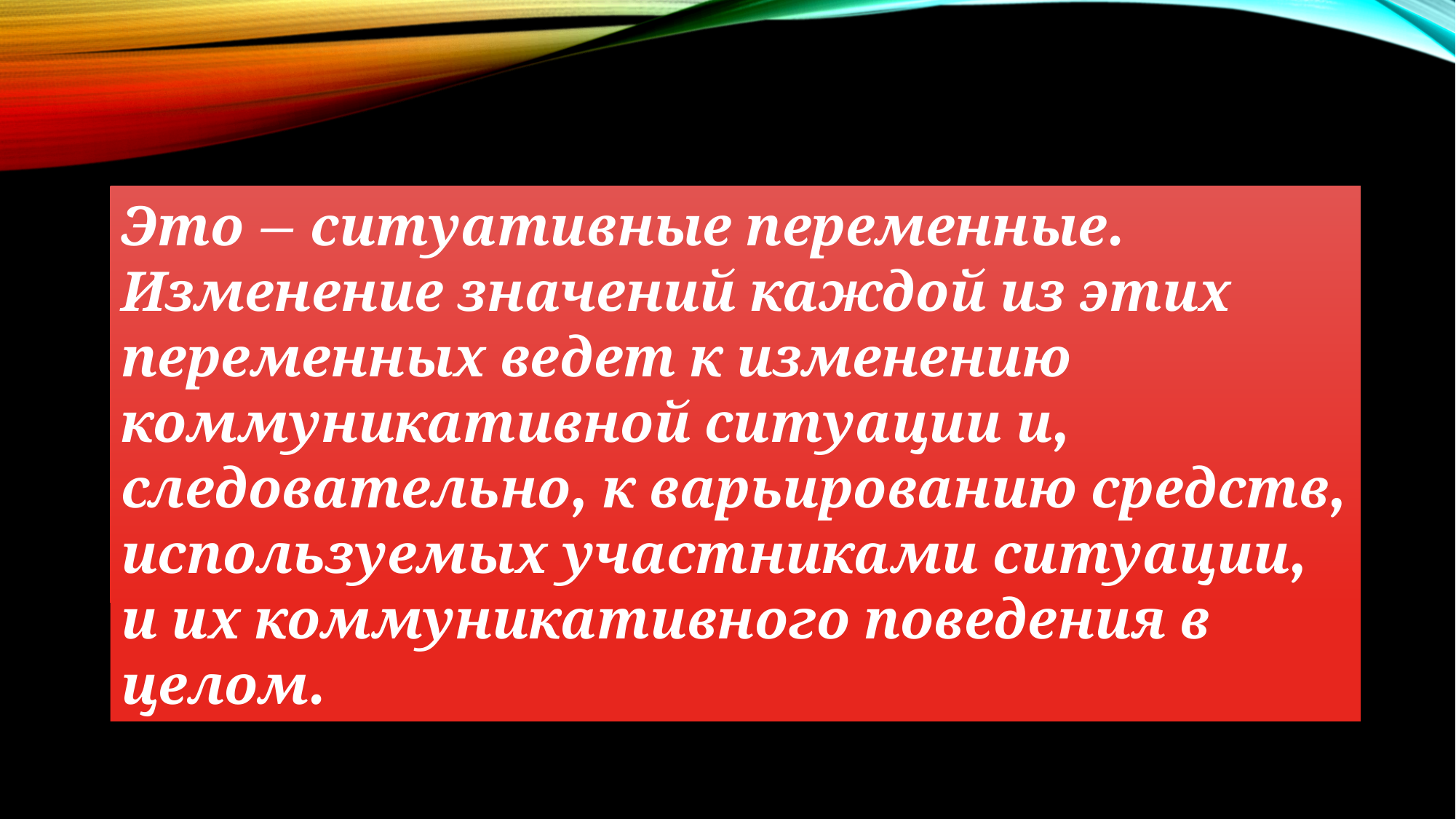

Это – ситуативные переменные. Изменение значений каждой из этих переменных ведет к изменению коммуникативной ситуации и, следовательно, к варьированию средств, используемых участниками ситуации, и их коммуникативного поведения в целом.